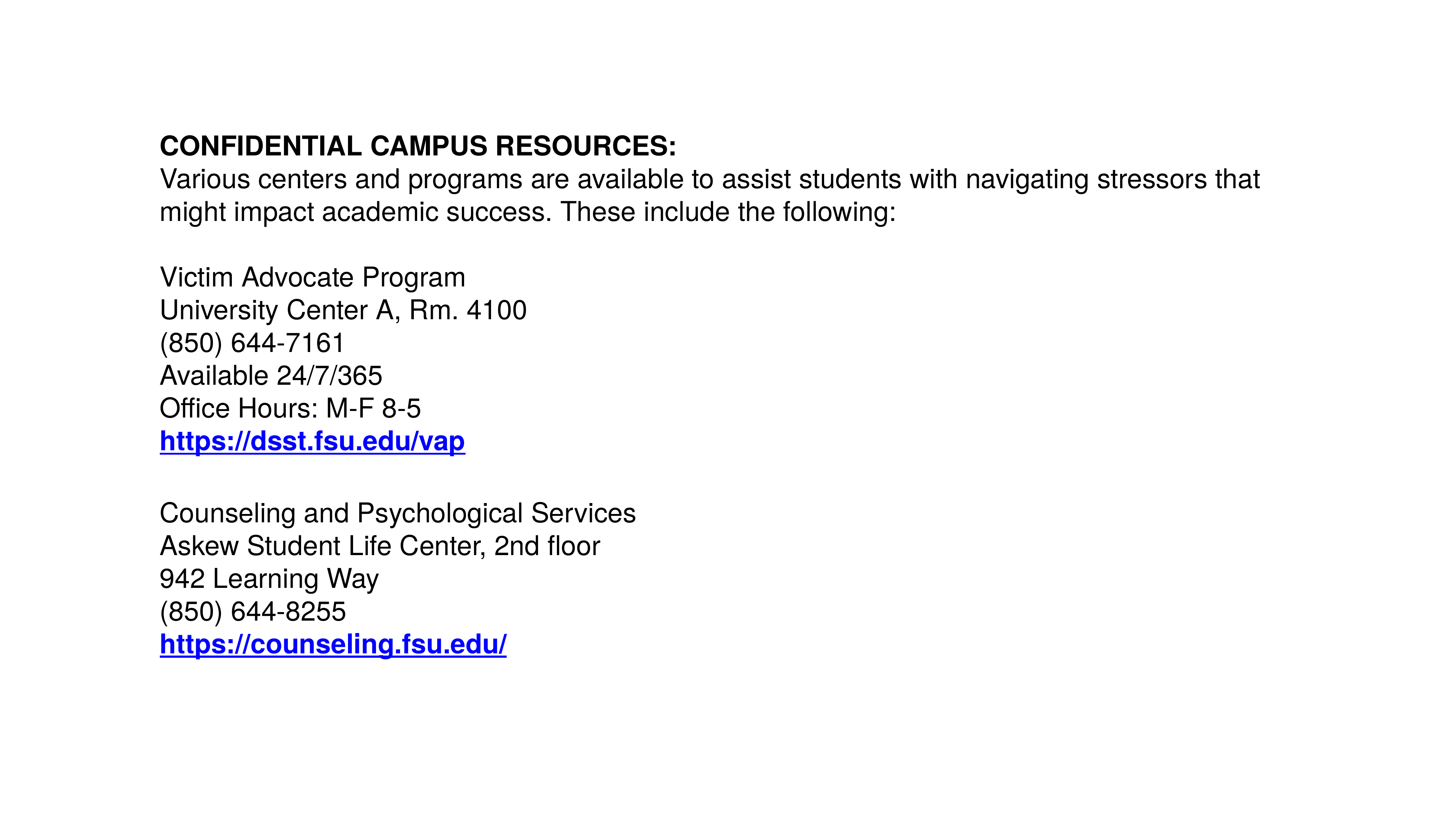

CONFIDENTIAL CAMPUS RESOURCES:
Various centers and programs are available to assist students with navigating stressors that might impact academic success. These include the following:

Victim Advocate Program
University Center A, Rm. 4100
(850) 644-7161
Available 24/7/365
Office Hours: M-F 8-5
https://dsst.fsu.edu/vap

Counseling and Psychological Services
Askew Student Life Center, 2nd floor
942 Learning Way
(850) 644-8255
https://counseling.fsu.edu/